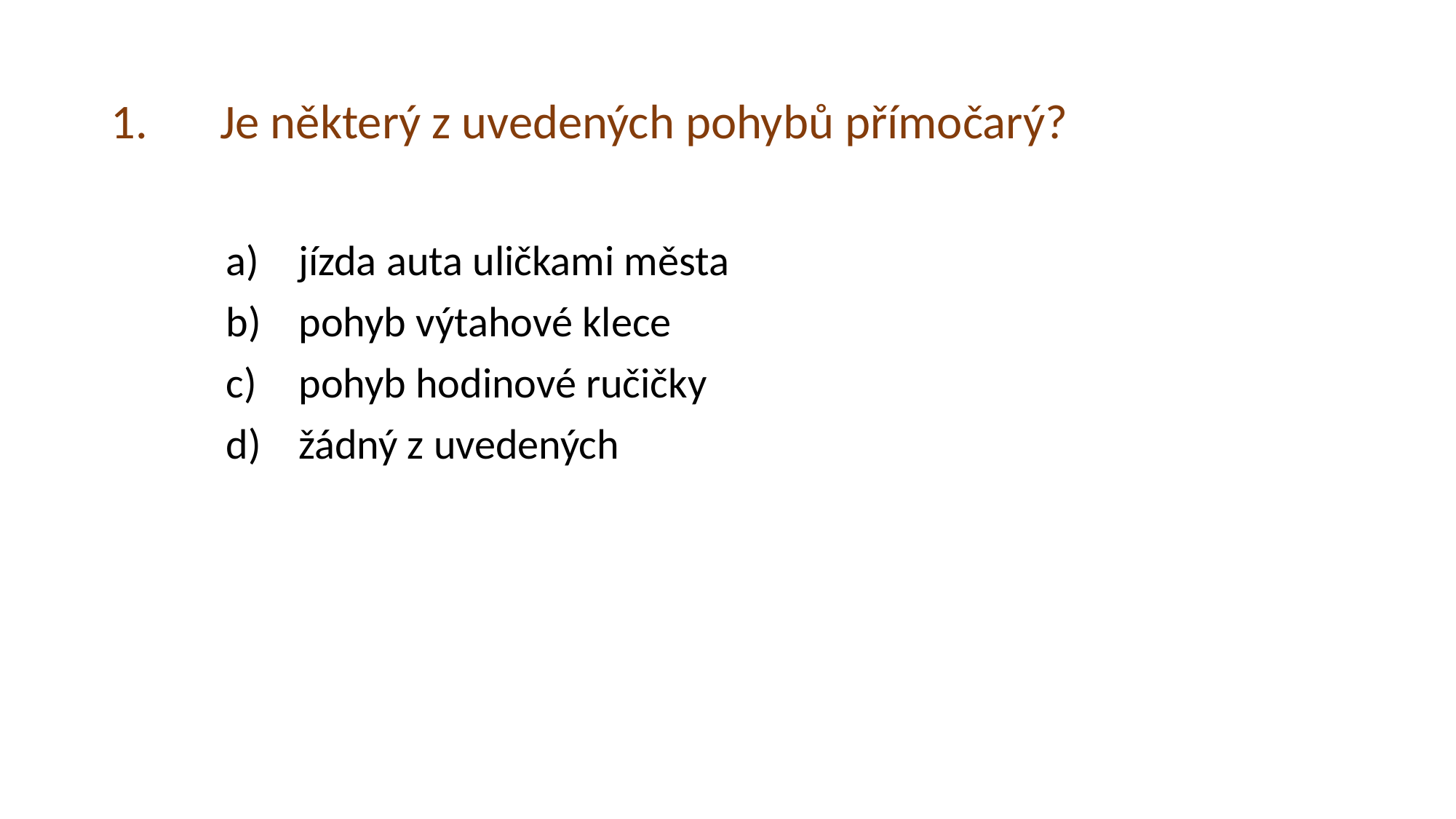

# 1.	Je některý z uvedených pohybů přímočarý?
jízda auta uličkami města
pohyb výtahové klece
pohyb hodinové ručičky
žádný z uvedených